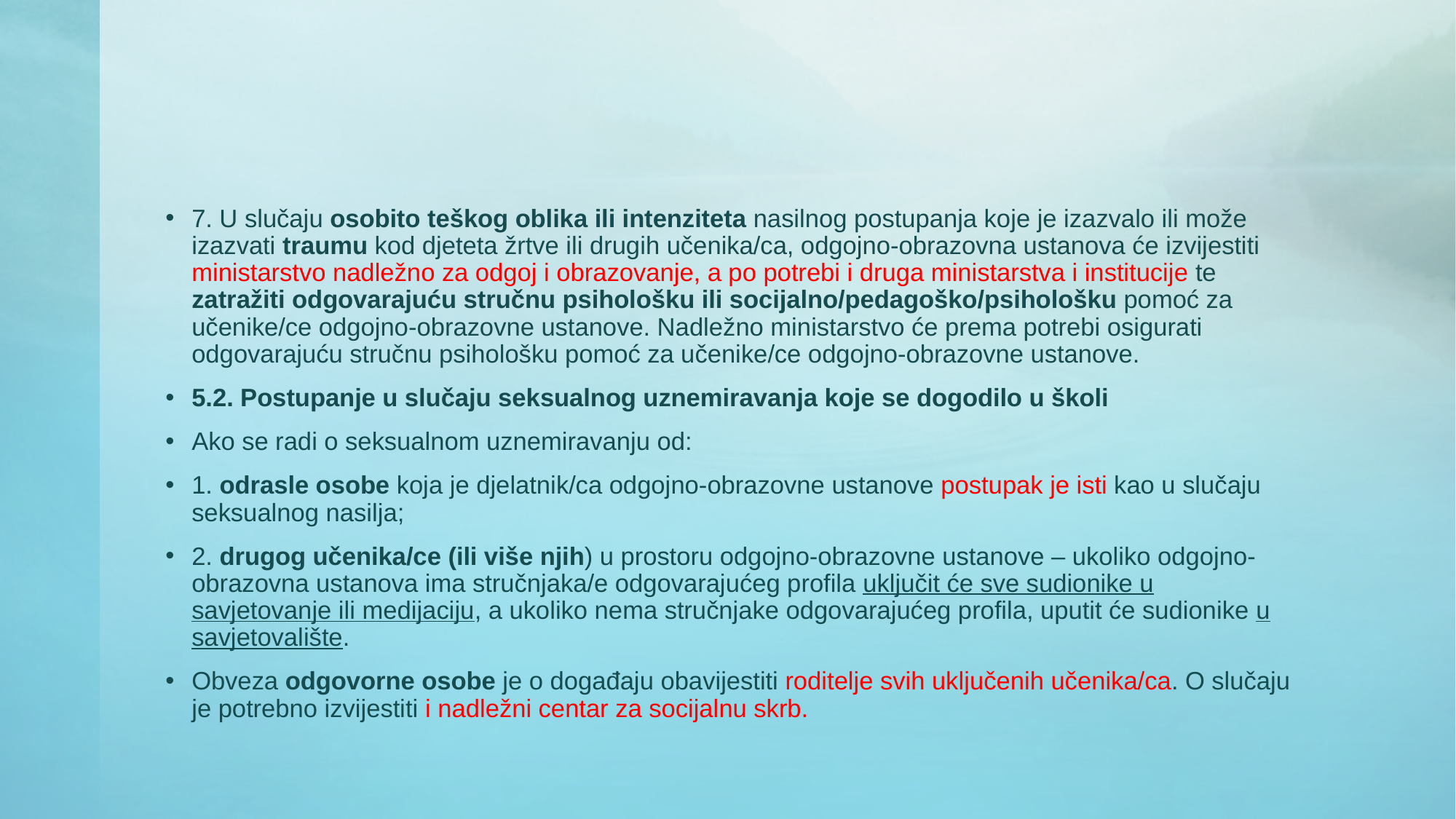

#
7. U slučaju osobito teškog oblika ili intenziteta nasilnog postupanja koje je izazvalo ili može izazvati traumu kod djeteta žrtve ili drugih učenika/ca, odgojno-obrazovna ustanova će izvijestiti ministarstvo nadležno za odgoj i obrazovanje, a po potrebi i druga ministarstva i institucije te zatražiti odgovarajuću stručnu psihološku ili socijalno/pedagoško/psihološku pomoć za učenike/ce odgojno-obrazovne ustanove. Nadležno ministarstvo će prema potrebi osigurati odgovarajuću stručnu psihološku pomoć za učenike/ce odgojno-obrazovne ustanove.
5.2. Postupanje u slučaju seksualnog uznemiravanja koje se dogodilo u školi
Ako se radi o seksualnom uznemiravanju od:
1. odrasle osobe koja je djelatnik/ca odgojno-obrazovne ustanove postupak je isti kao u slučaju seksualnog nasilja;
2. drugog učenika/ce (ili više njih) u prostoru odgojno-obrazovne ustanove – ukoliko odgojno-obrazovna ustanova ima stručnjaka/e odgovarajućeg profila uključit će sve sudionike u savjetovanje ili medijaciju, a ukoliko nema stručnjake odgovarajućeg profila, uputit će sudionike u savjetovalište.
Obveza odgovorne osobe je o događaju obavijestiti roditelje svih uključenih učenika/ca. O slučaju je potrebno izvijestiti i nadležni centar za socijalnu skrb.